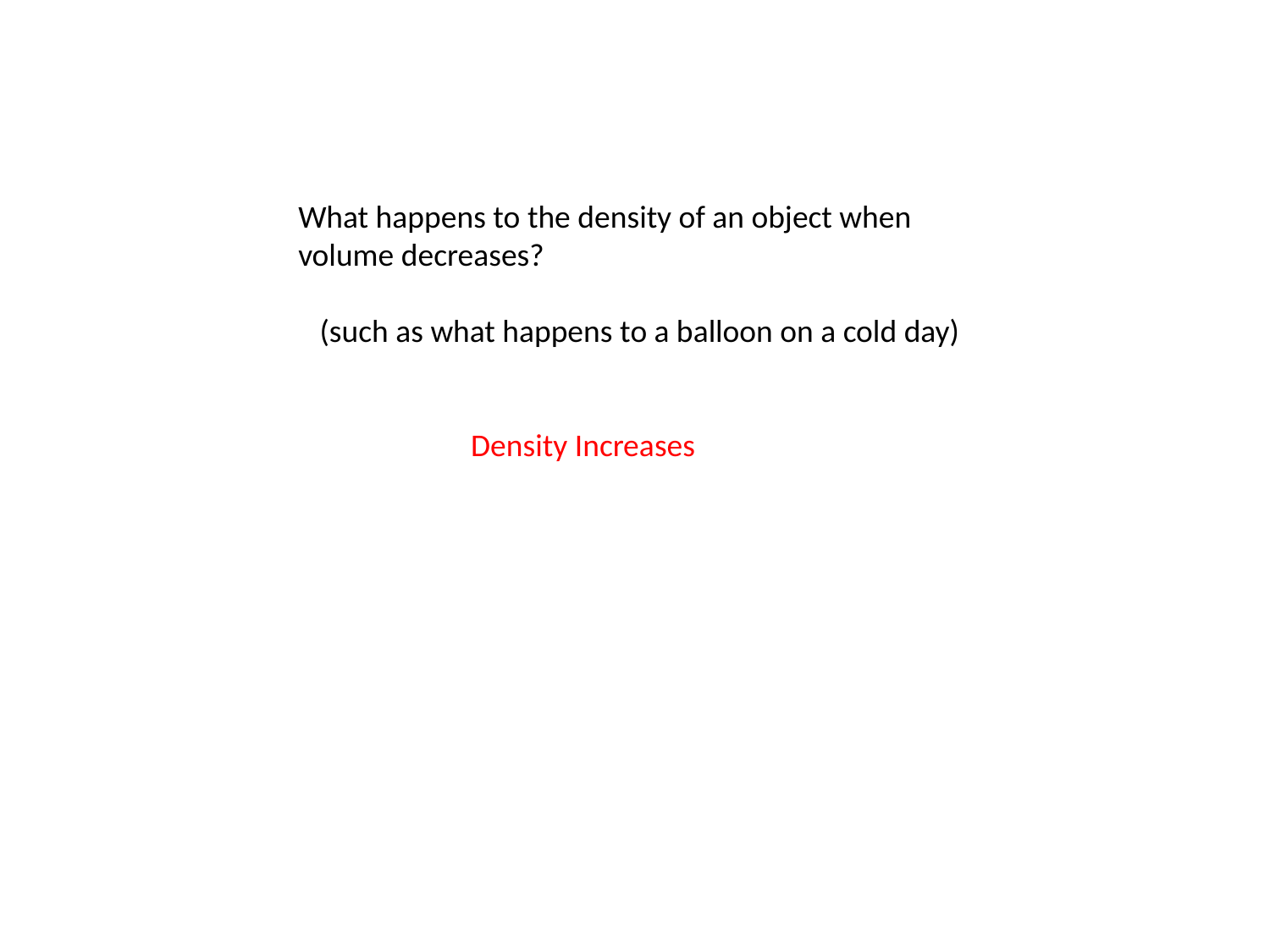

What happens to the density of an object when volume decreases?

   (such as what happens to a balloon on a cold day)

                        Density Increases